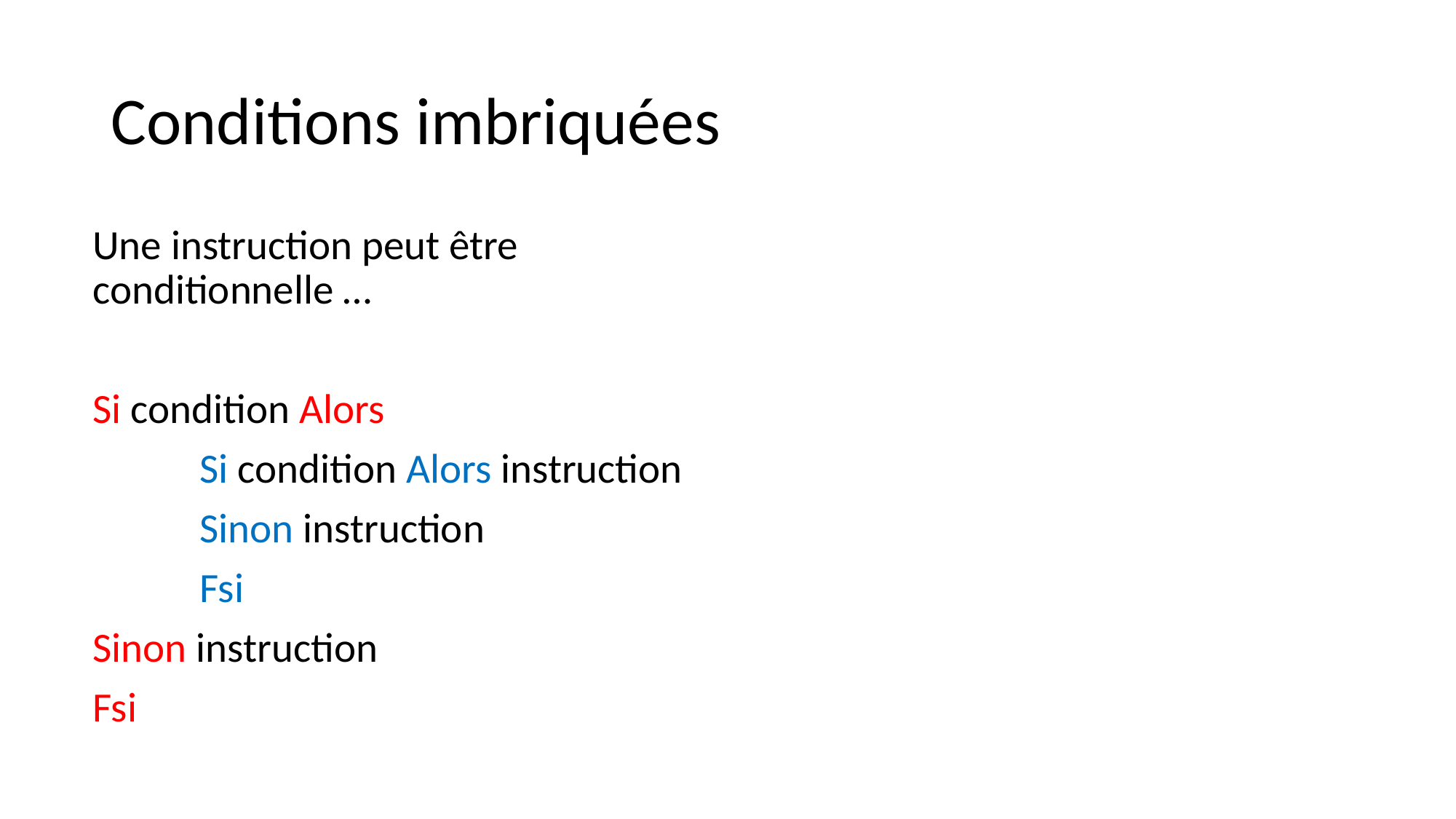

# Conditions imbriquées
Une instruction peut être conditionnelle …

Si condition Alors
	Si condition Alors instruction
	Sinon instruction
	Fsi
Sinon instruction
Fsi